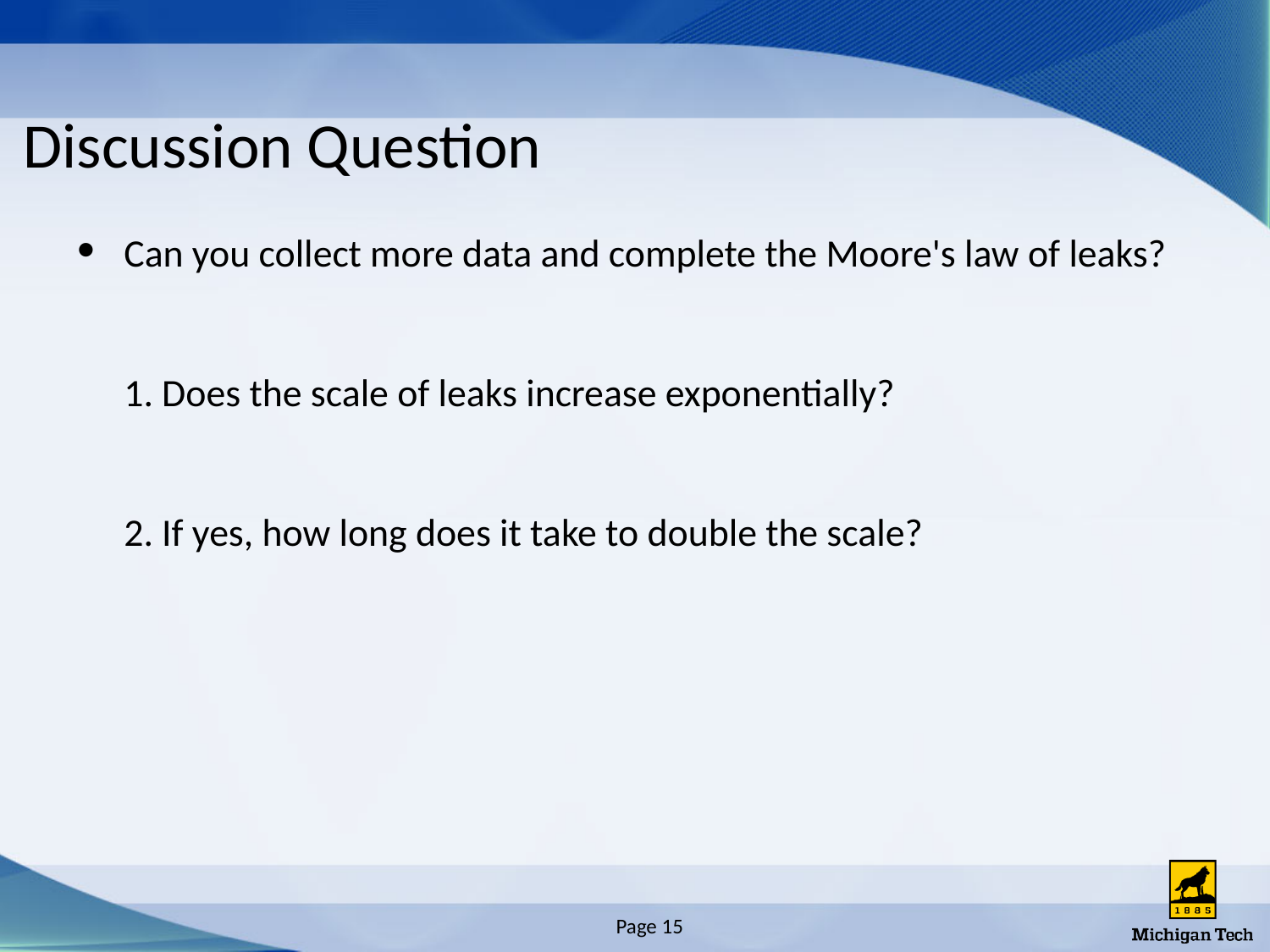

# Discussion Question
Can you collect more data and complete the Moore's law of leaks?
1. Does the scale of leaks increase exponentially?

2. If yes, how long does it take to double the scale?